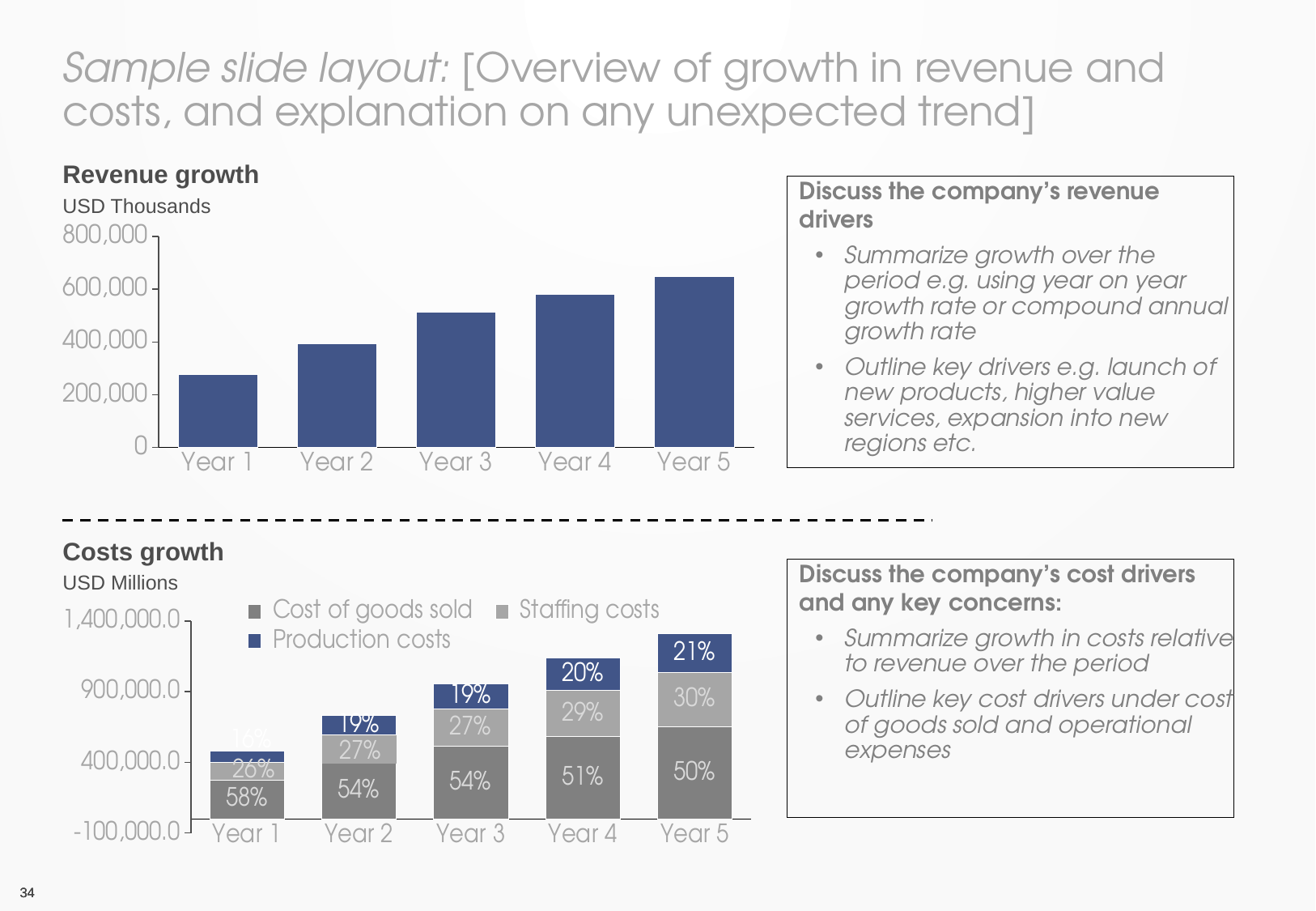

Sample slide layout: [Overview of growth in revenue and costs, and explanation on any unexpected trend]
Revenue growth
USD Thousands

Discuss the company’s revenue drivers
Summarize growth over the period e.g. using year on year growth rate or compound annual growth rate
Outline key drivers e.g. launch of new products, higher value services, expansion into new regions etc.

### Chart

| Category |  Raw materials  |
|---|---|
| Year 1 | 275862.0689655172 |
| Year 2 | 392855.1724137931 |
| Year 3 | 513314.32 |
| Year 4 | 580476.1309354486 |
| Year 5 | 649556.3362017337 |
Costs growth
USD Millions

Discuss the company’s cost drivers and any key concerns:
Summarize growth in costs relative to revenue over the period
Outline key cost drivers under cost of goods sold and operational expenses

### Chart

| Category |  Cost of goods sold  |  Staffing costs  |  Production costs  |
|---|---|---|---|
| Year 1 | 275862.0689655172 | 124137.93103448275 | 78620.68965517242 |
| Year 2 | 392855.1724137931 | 201252.41379310345 | 138295.8620689655 |
| Year 3 | 513314.32 | 261733.19586206897 | 182264.23551724138 |
| Year 4 | 580476.1309354486 | 327577.68414 | 232018.6448312069 |
| Year 5 | 649556.3362017337 | 387073.97476356727 | 275162.94751261274 |
34